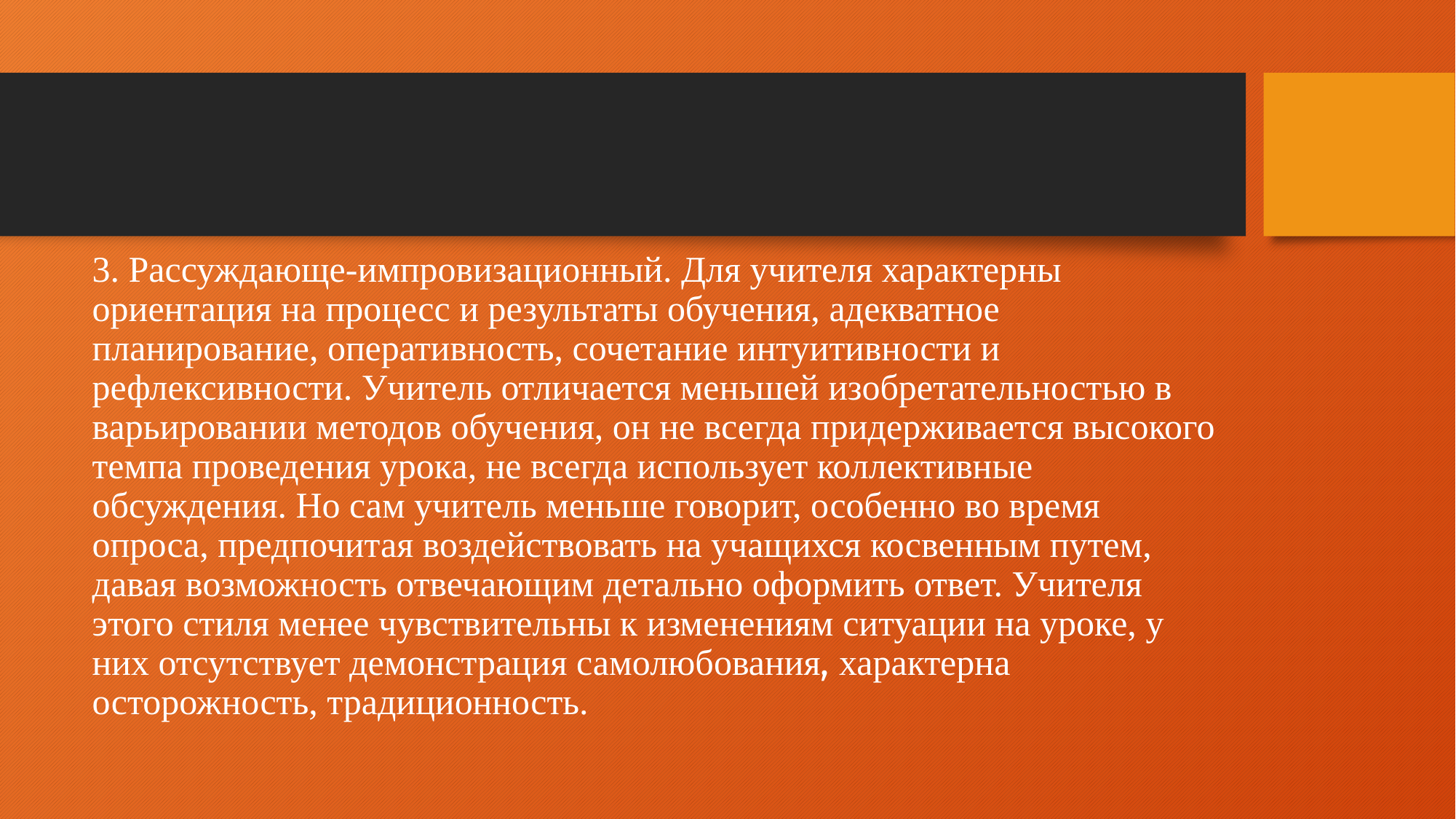

3. Рассуждающе-импровизационный. Для учителя характерны ориентация на процесс и результаты обучения, адекватное планирование, оперативность, сочетание интуитивности и рефлексивности. Учитель отличается меньшей изобретательностью в варьировании методов обучения, он не всегда придерживается высокого темпа проведения урока, не всегда использует коллективные обсуждения. Но сам учитель меньше говорит, особенно во время опроса, предпочитая воздействовать на учащихся косвенным путем, давая возможность отвечающим детально оформить ответ. Учителя этого стиля менее чувствительны к изменениям ситуации на уроке, у них отсутствует демонстрация самолюбования, характерна осторожность, традиционность.